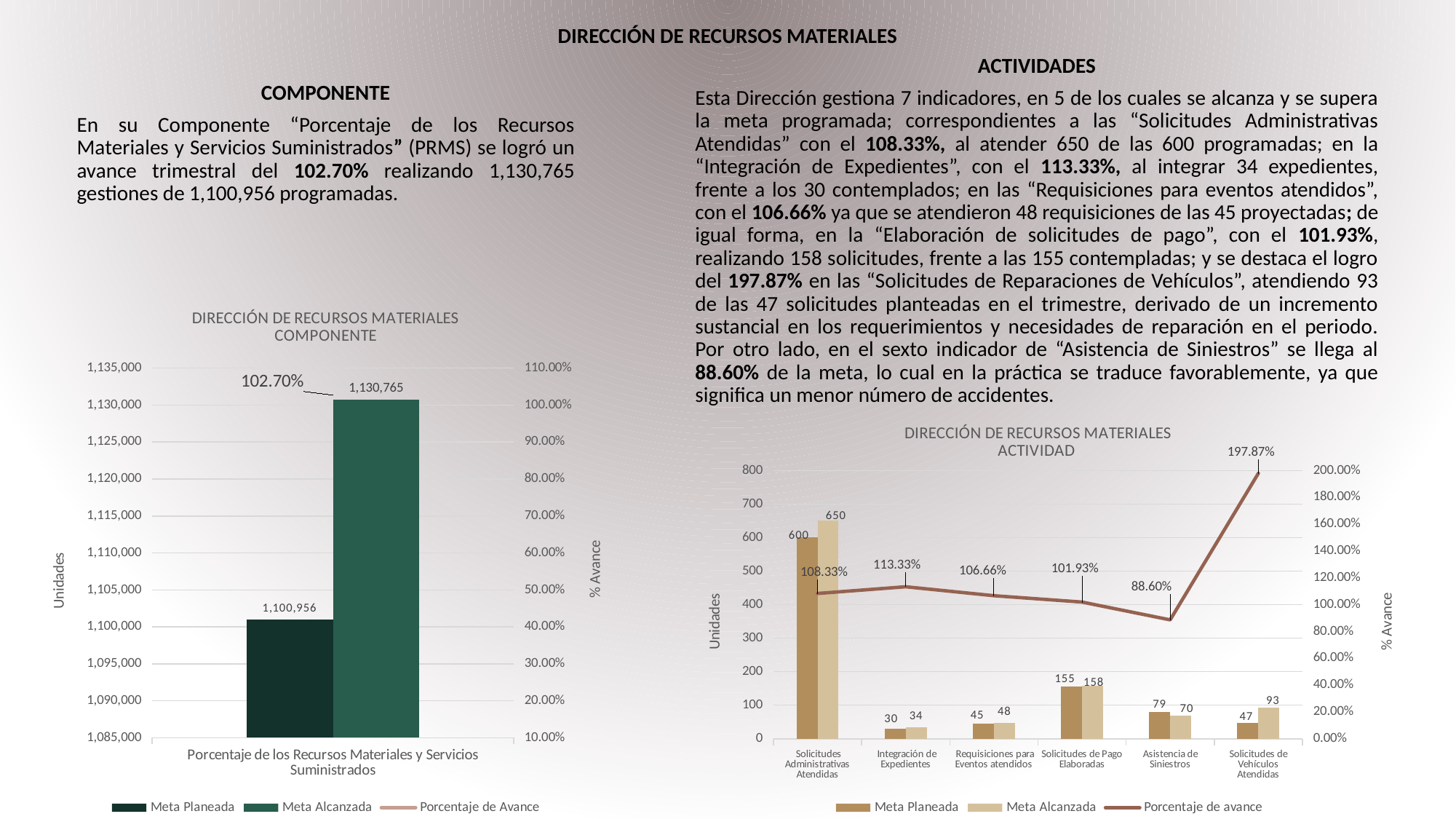

DIRECCIÓN DE RECURSOS MATERIALES

ACTIVIDADES
Esta Dirección gestiona 7 indicadores, en 5 de los cuales se alcanza y se supera la meta programada; correspondientes a las “Solicitudes Administrativas Atendidas” con el 108.33%, al atender 650 de las 600 programadas; en la “Integración de Expedientes”, con el 113.33%, al integrar 34 expedientes, frente a los 30 contemplados; en las “Requisiciones para eventos atendidos”, con el 106.66% ya que se atendieron 48 requisiciones de las 45 proyectadas; de igual forma, en la “Elaboración de solicitudes de pago”, con el 101.93%, realizando 158 solicitudes, frente a las 155 contempladas; y se destaca el logro del 197.87% en las “Solicitudes de Reparaciones de Vehículos”, atendiendo 93 de las 47 solicitudes planteadas en el trimestre, derivado de un incremento sustancial en los requerimientos y necesidades de reparación en el periodo. Por otro lado, en el sexto indicador de “Asistencia de Siniestros” se llega al 88.60% de la meta, lo cual en la práctica se traduce favorablemente, ya que significa un menor número de accidentes.

COMPONENTE
En su Componente “Porcentaje de los Recursos Materiales y Servicios Suministrados” (PRMS) se logró un avance trimestral del 102.70% realizando 1,130,765 gestiones de 1,100,956 programadas.

### Chart: DIRECCIÓN DE RECURSOS MATERIALES
COMPONENTE

| Category | Meta Planeada | Meta Alcanzada |  |
|---|---|---|---|
| Porcentaje de los Recursos Materiales y Servicios Suministrados | 1100956.0 | 1130765.0 | 1.0270755597862222 |

### Chart: DIRECCIÓN DE RECURSOS MATERIALES
ACTIVIDAD

| Category | Meta Planeada | Meta Alcanzada |  |
|---|---|---|---|
|  Solicitudes Administrativas Atendidas | 600.0 | 650.0 | 1.0833333333333333 |
|  Integración de Expedientes | 30.0 | 34.0 | 1.1333333333333333 |
|  Requisiciones para Eventos atendidos | 45.0 | 48.0 | 1.0666666666666667 |
| Solicitudes de Pago Elaboradas | 155.0 | 158.0 | 1.0193548387096774 |
| Asistencia de Siniestros | 79.0 | 70.0 | 0.8860759493670886 |
| Solicitudes de Vehículos Atendidas | 47.0 | 93.0 | 1.9787234042553192 |